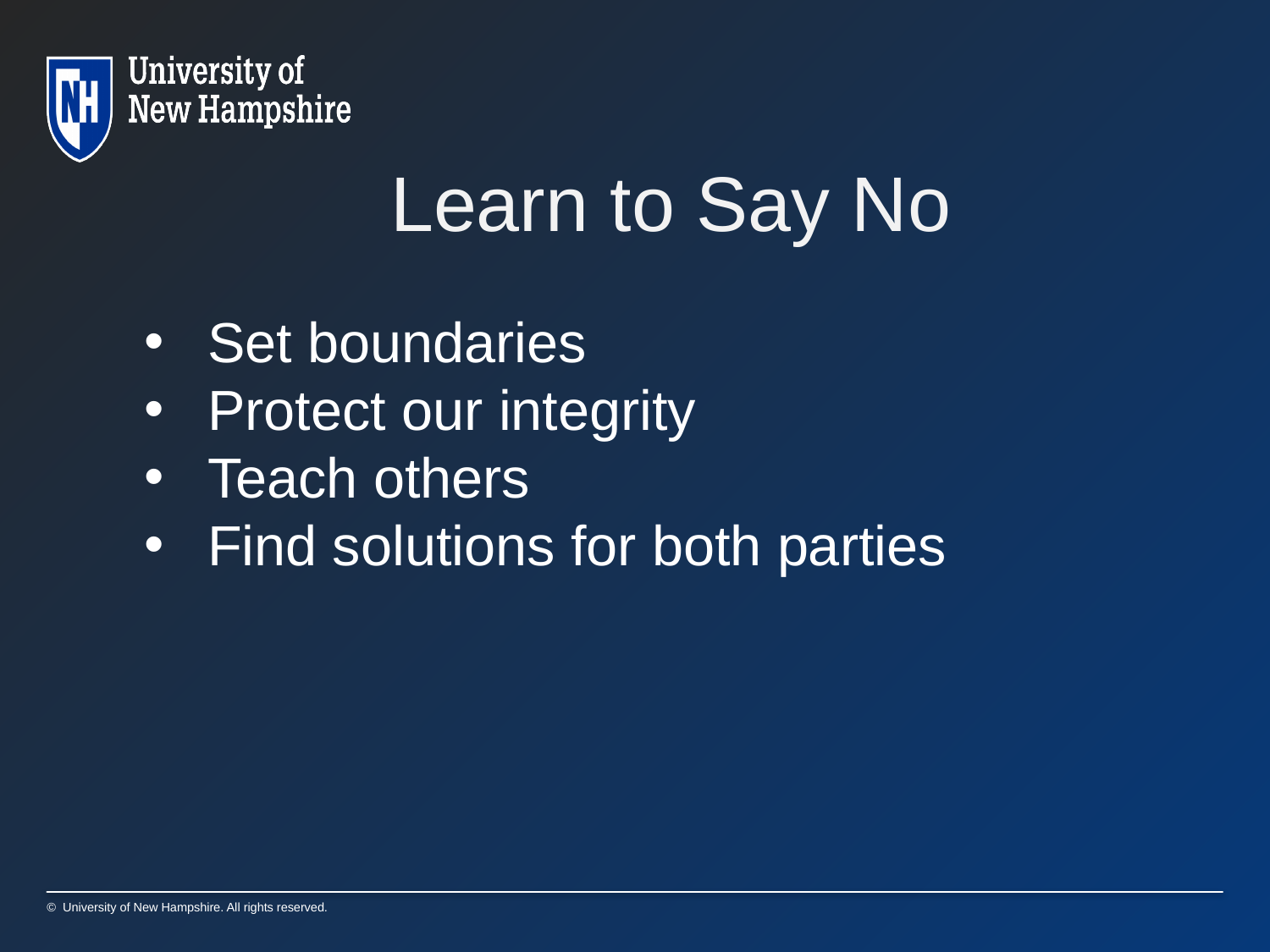

# Learn to Say No
Set boundaries
Protect our integrity
Teach others
Find solutions for both parties